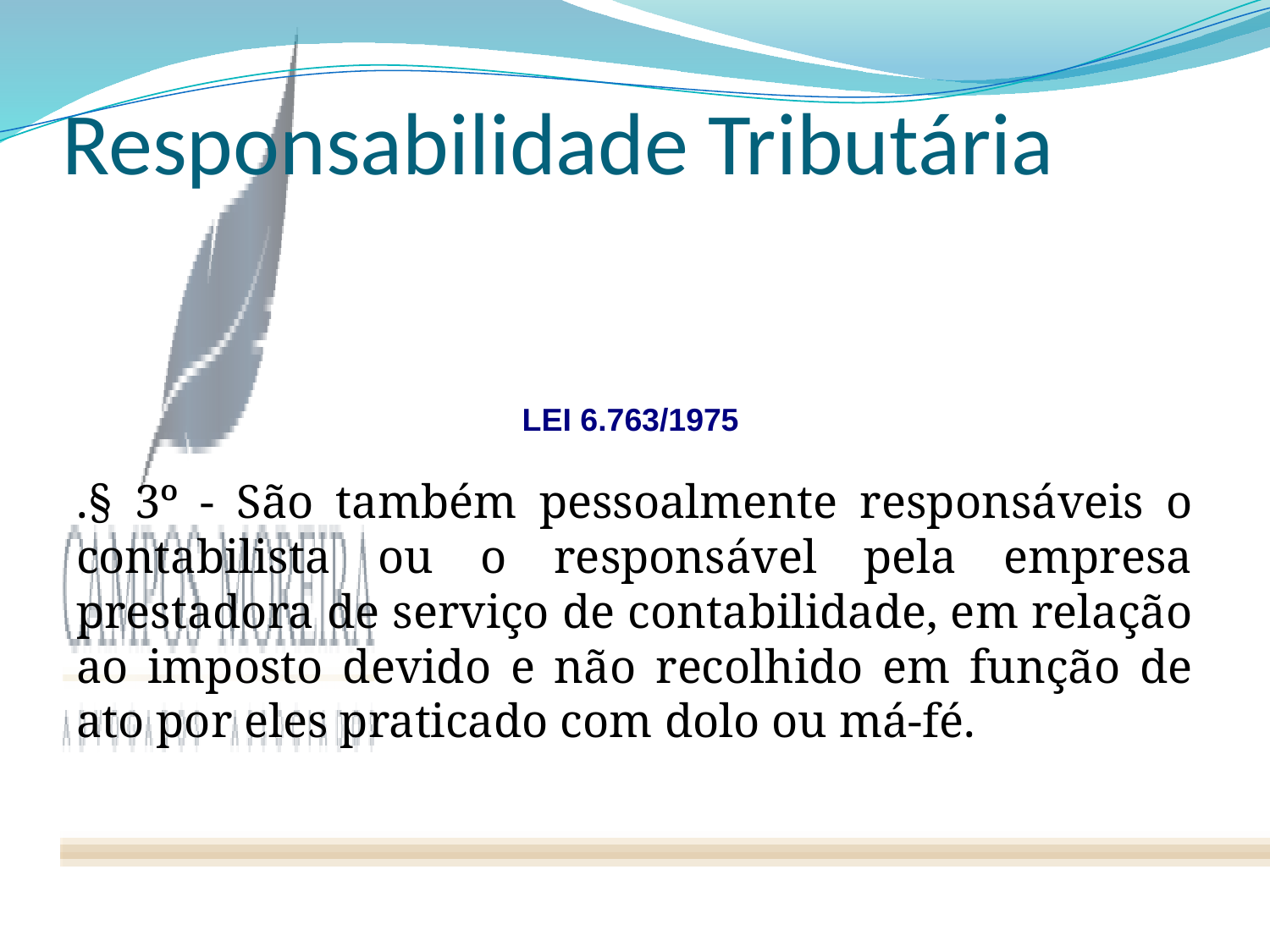

# Responsabilidade Tributária
LEI 6.763/1975

.§ 3º - São também pessoalmente responsáveis o contabilista ou o responsável pela empresa prestadora de serviço de contabilidade, em relação ao imposto devido e não recolhido em função de ato por eles praticado com dolo ou má-fé.